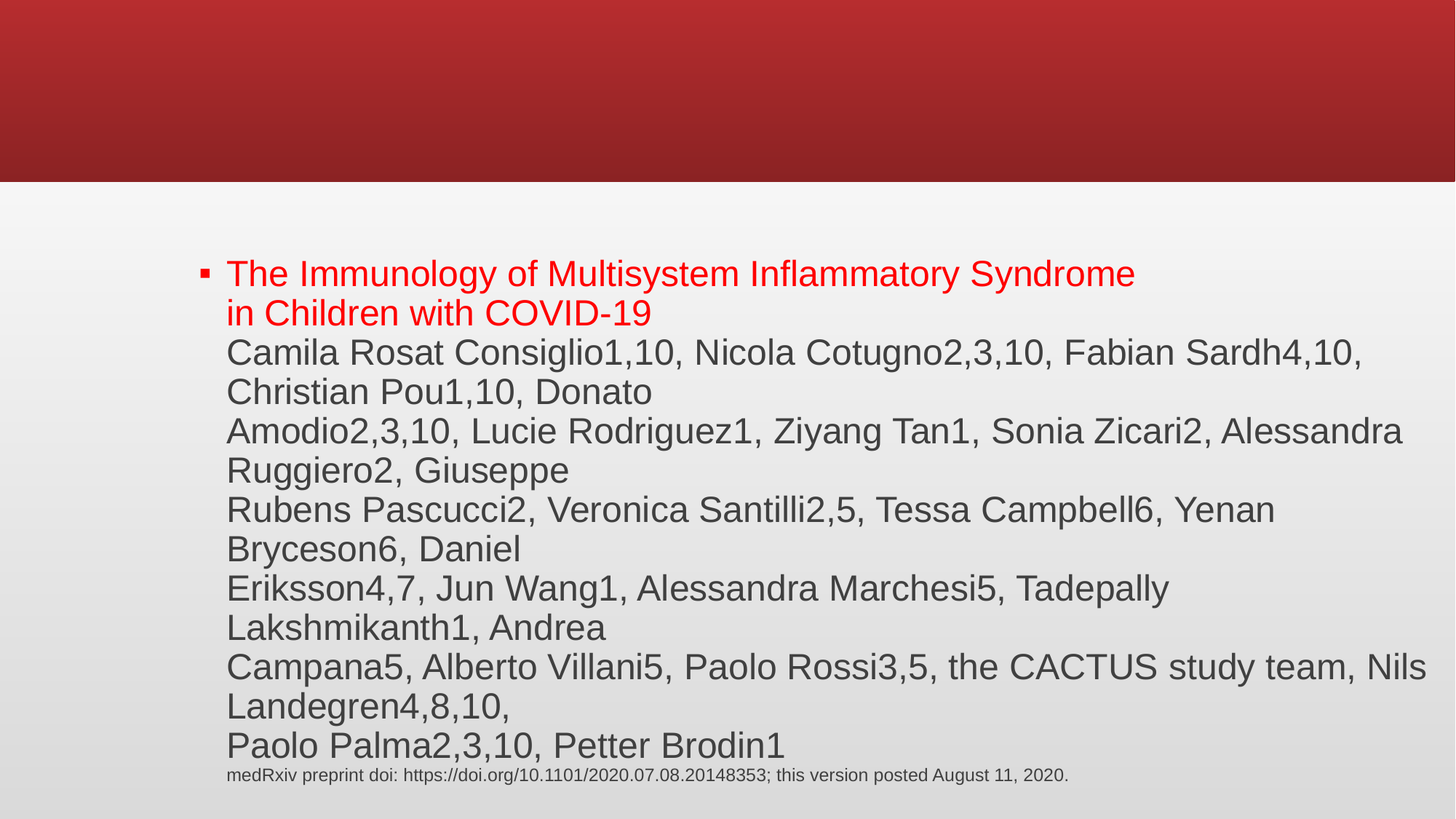

The Immunology of Multisystem Inflammatory Syndrome
in Children with COVID-19
Camila Rosat Consiglio1,10, Nicola Cotugno2,3,10, Fabian Sardh4,10, Christian Pou1,10, Donato
Amodio2,3,10, Lucie Rodriguez1, Ziyang Tan1, Sonia Zicari2, Alessandra Ruggiero2, Giuseppe
Rubens Pascucci2, Veronica Santilli2,5, Tessa Campbell6, Yenan Bryceson6, Daniel
Eriksson4,7, Jun Wang1, Alessandra Marchesi5, Tadepally Lakshmikanth1, Andrea
Campana5, Alberto Villani5, Paolo Rossi3,5, the CACTUS study team, Nils Landegren4,8,10,
Paolo Palma2,3,10, Petter Brodin1
medRxiv preprint doi: https://doi.org/10.1101/2020.07.08.20148353; this version posted August 11, 2020.